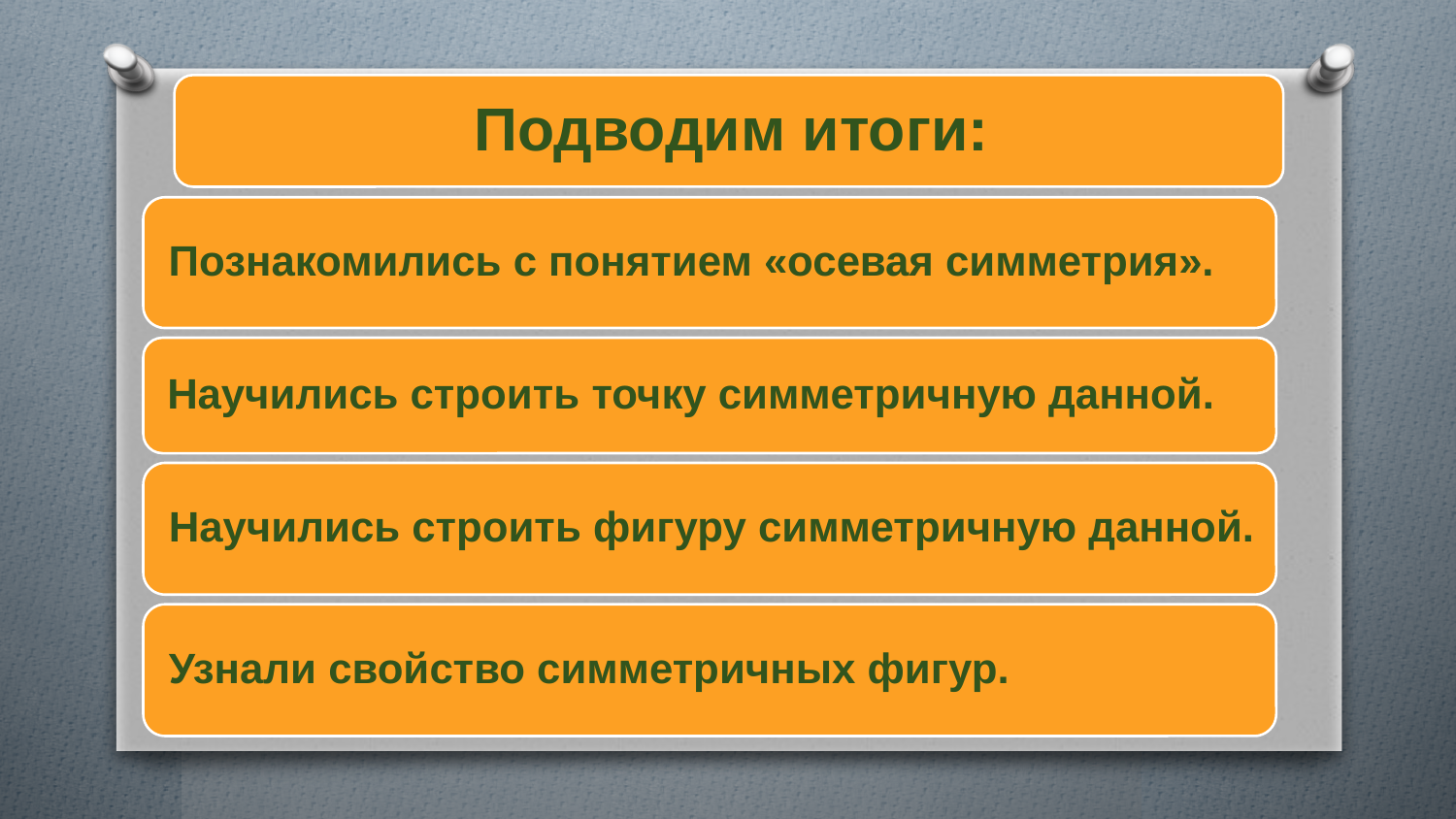

Подводим итоги:
Познакомились с понятием «осевая симметрия».
Научились строить точку симметричную данной.
Научились строить фигуру симметричную данной.
Узнали свойство симметричных фигур.